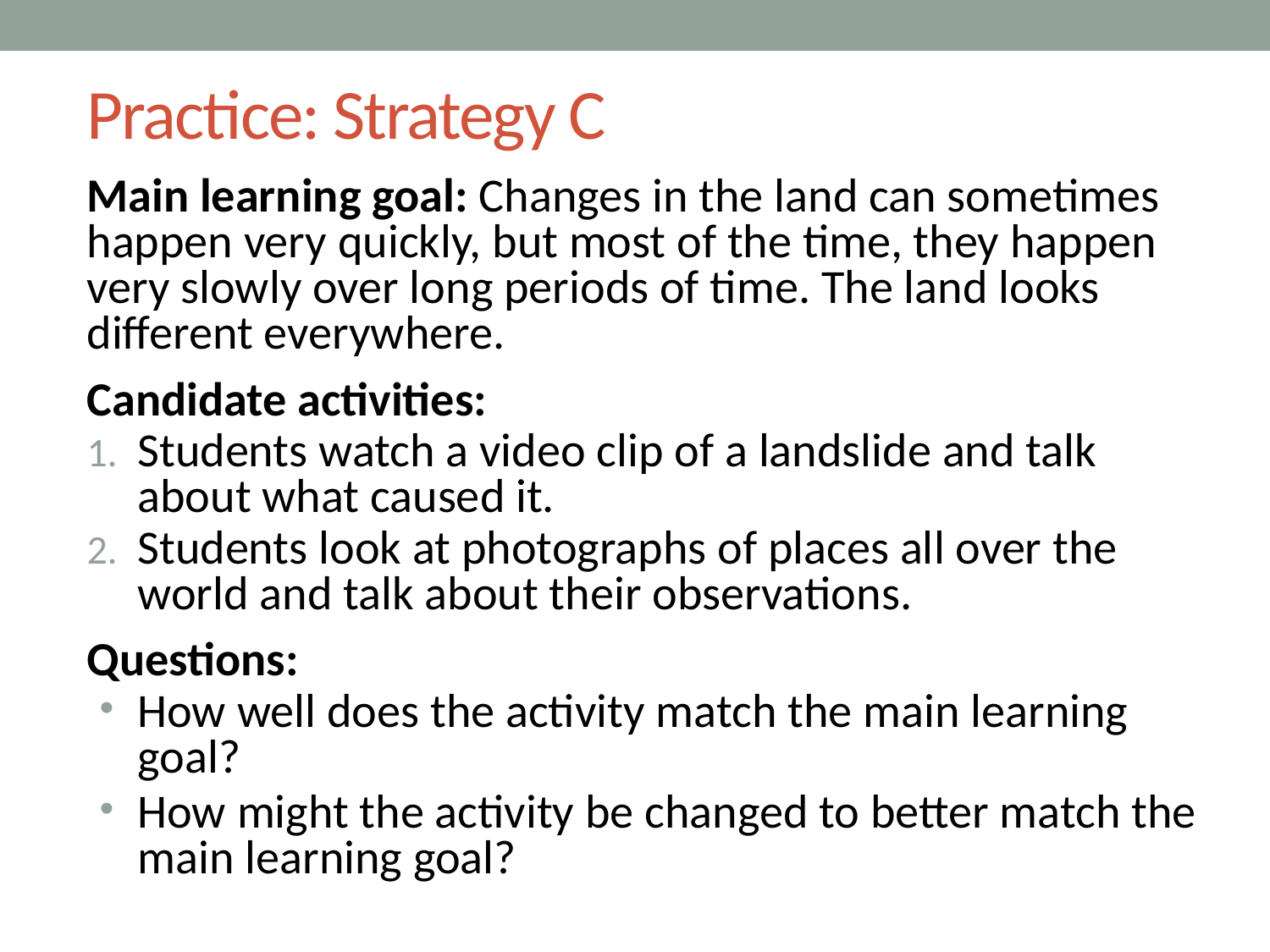

# Practice: Strategy C
Main learning goal: Changes in the land can sometimes happen very quickly, but most of the time, they happen very slowly over long periods of time. The land looks different everywhere.
Candidate activities:
Students watch a video clip of a landslide and talk about what caused it.
Students look at photographs of places all over the world and talk about their observations.
Questions:
How well does the activity match the main learning goal?
How might the activity be changed to better match the main learning goal?